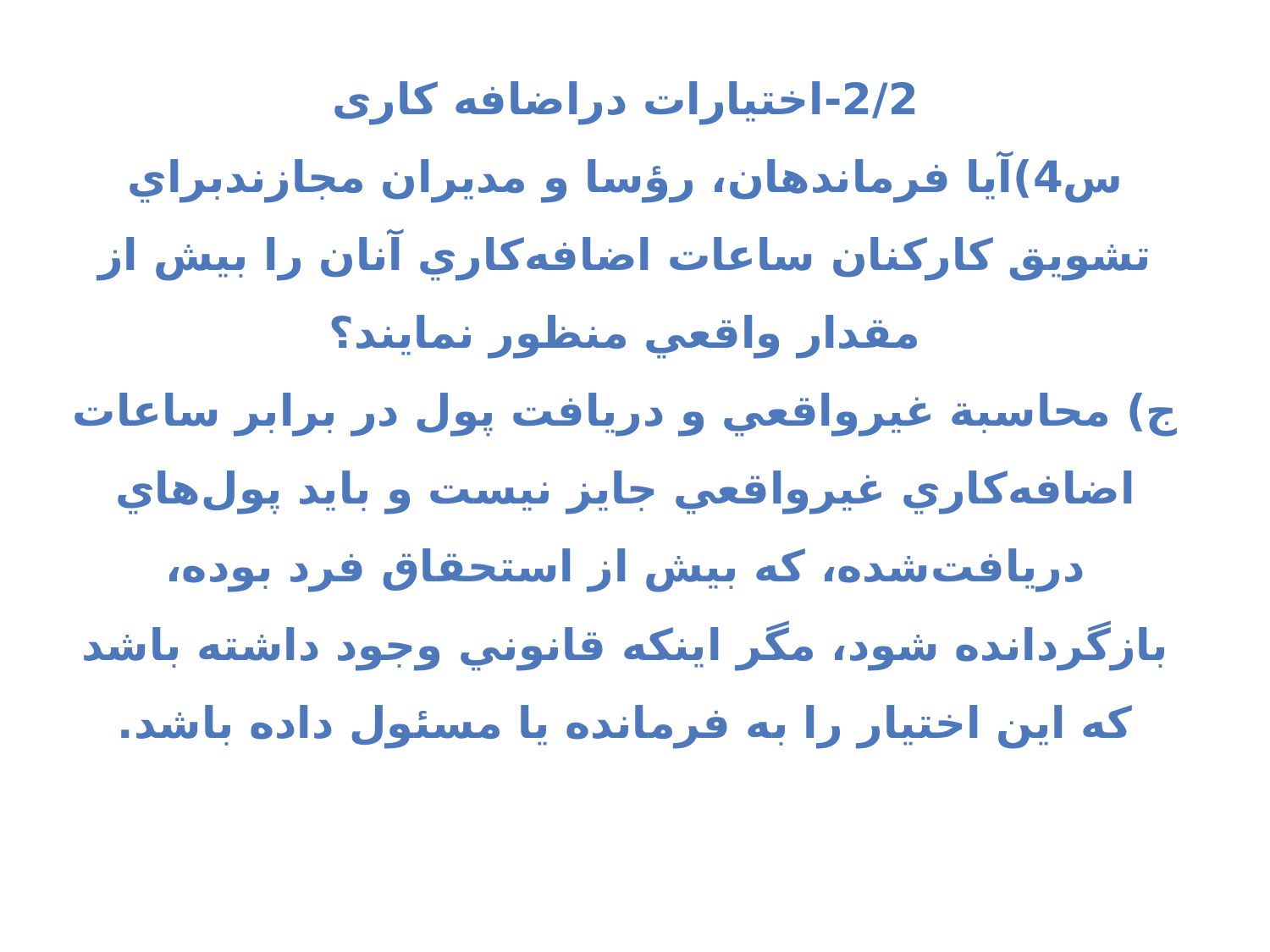

2/2-اختیارات دراضافه کاری
س4)آيا فرماندهان، رؤسا و مديران مجازندبراي تشويق كاركنان ساعات اضافه‌كاري آنان را بيش از مقدار واقعي منظور نمايند؟
ج) محاسبة غيرواقعي و دريافت پول در برابر ساعات اضافه‌كاري غيرواقعي جايز نيست و بايد پول‌هاي دريافت‌شده، كه بيش از استحقاق فرد بوده، بازگردانده شود، مگر اينكه قانوني وجود داشته باشد كه اين اختيار را به فرمانده يا مسئول داده باشد.